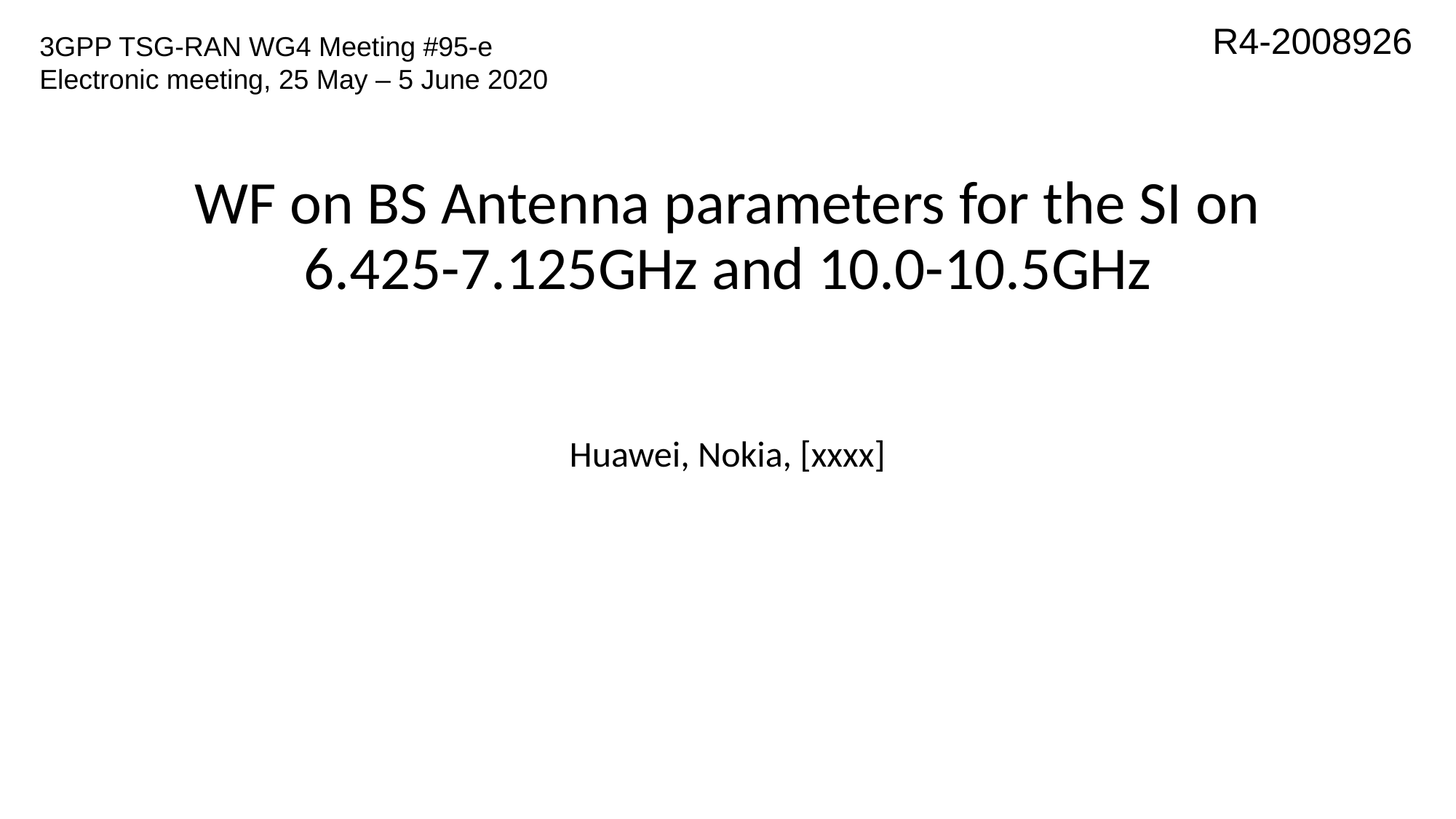

R4-2008926
3GPP TSG-RAN WG4 Meeting #95-e
Electronic meeting, 25 May – 5 June 2020
# WF on BS Antenna parameters for the SI on 6.425-7.125GHz and 10.0-10.5GHz
Huawei, Nokia, [xxxx]